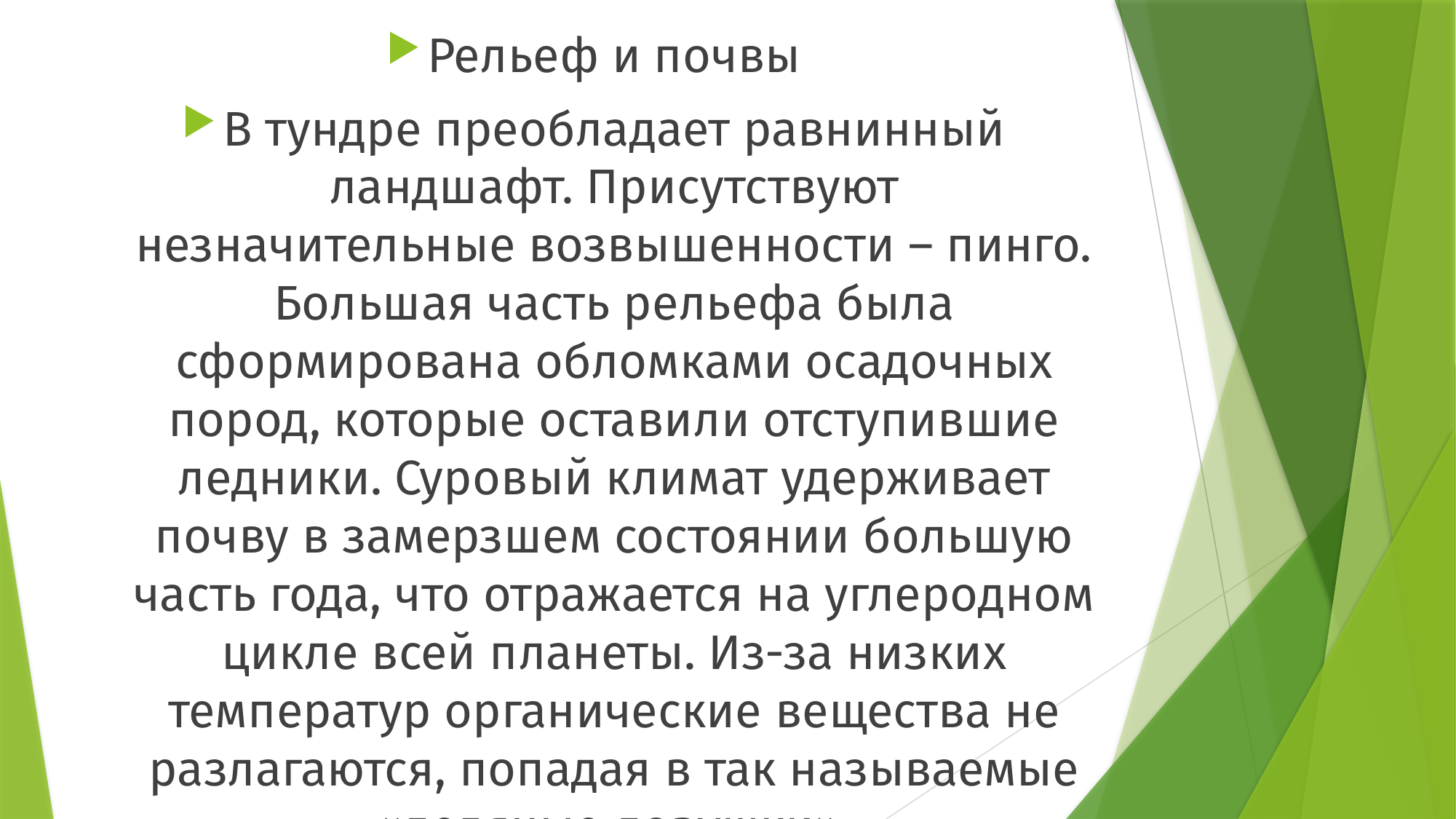

Рельеф и почвы
В тундре преобладает равнинный ландшафт. Присутствуют незначительные возвышенности – пинго. Большая часть рельефа была сформирована обломками осадочных пород, которые оставили отступившие ледники. Суровый климат удерживает почву в замерзшем состоянии большую часть года, что отражается на углеродном цикле всей планеты. Из-за низких температур органические вещества не разлагаются, попадая в так называемые «ледяные ловушки».